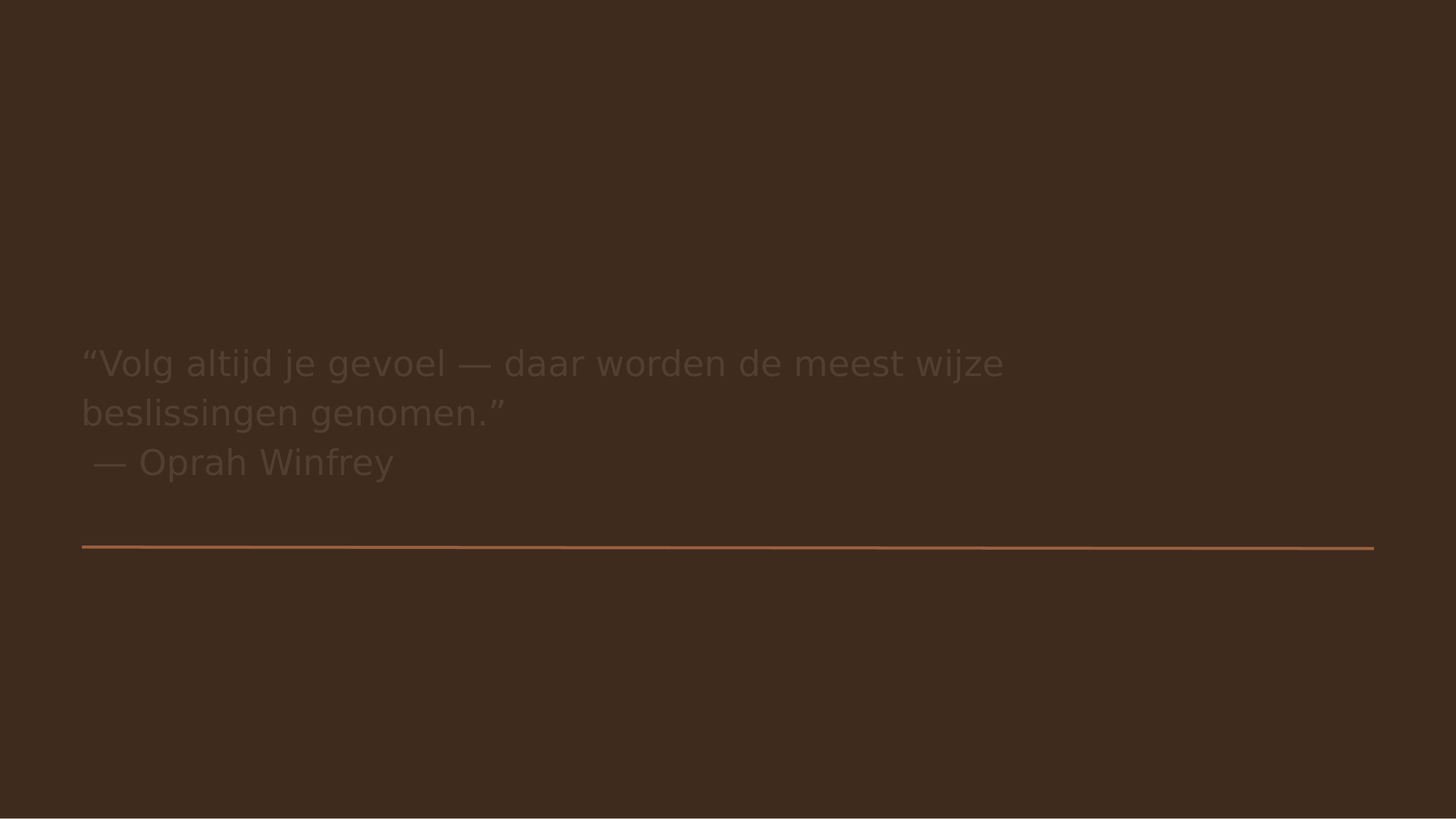

“Volg altijd je gevoel — daar worden de meest wijze
beslissingen genomen.”
 — Oprah Winfrey